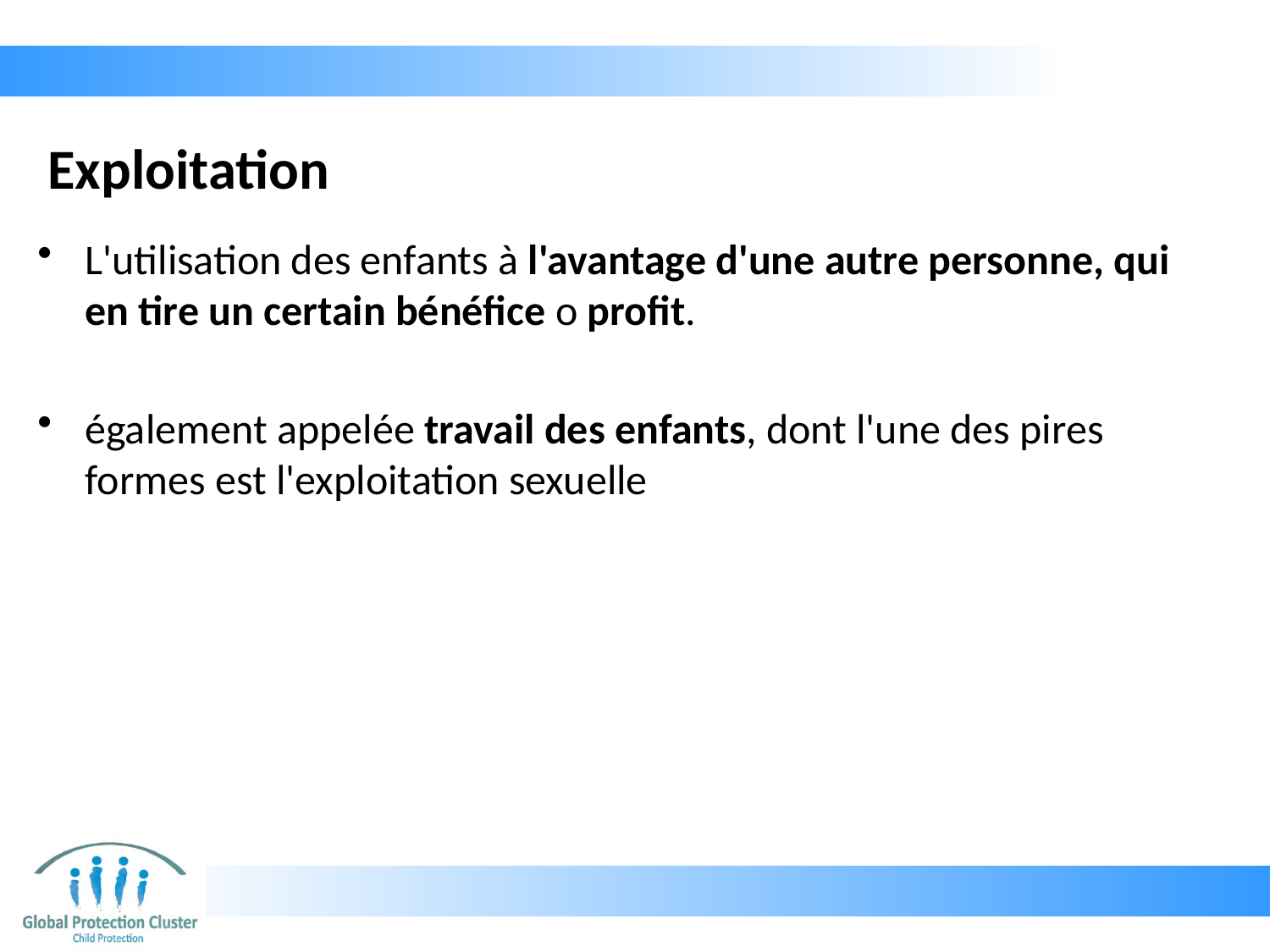

# Exploitation
L'utilisation des enfants à l'avantage d'une autre personne, qui en tire un certain bénéfice o profit.

également appelée travail des enfants, dont l'une des pires formes est l'exploitation sexuelle